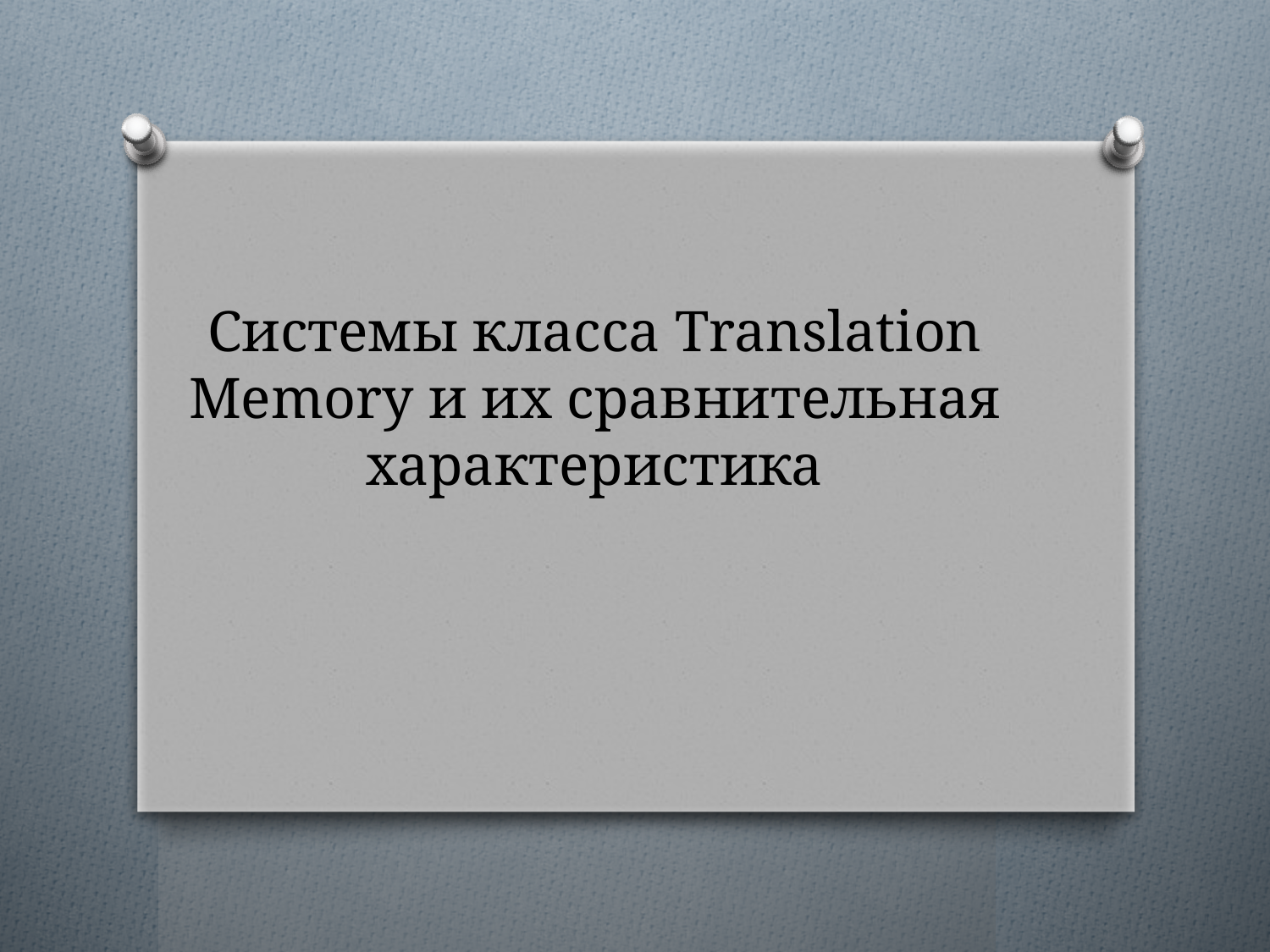

# Системы класса Translation Memory и их сравнительная характеристика